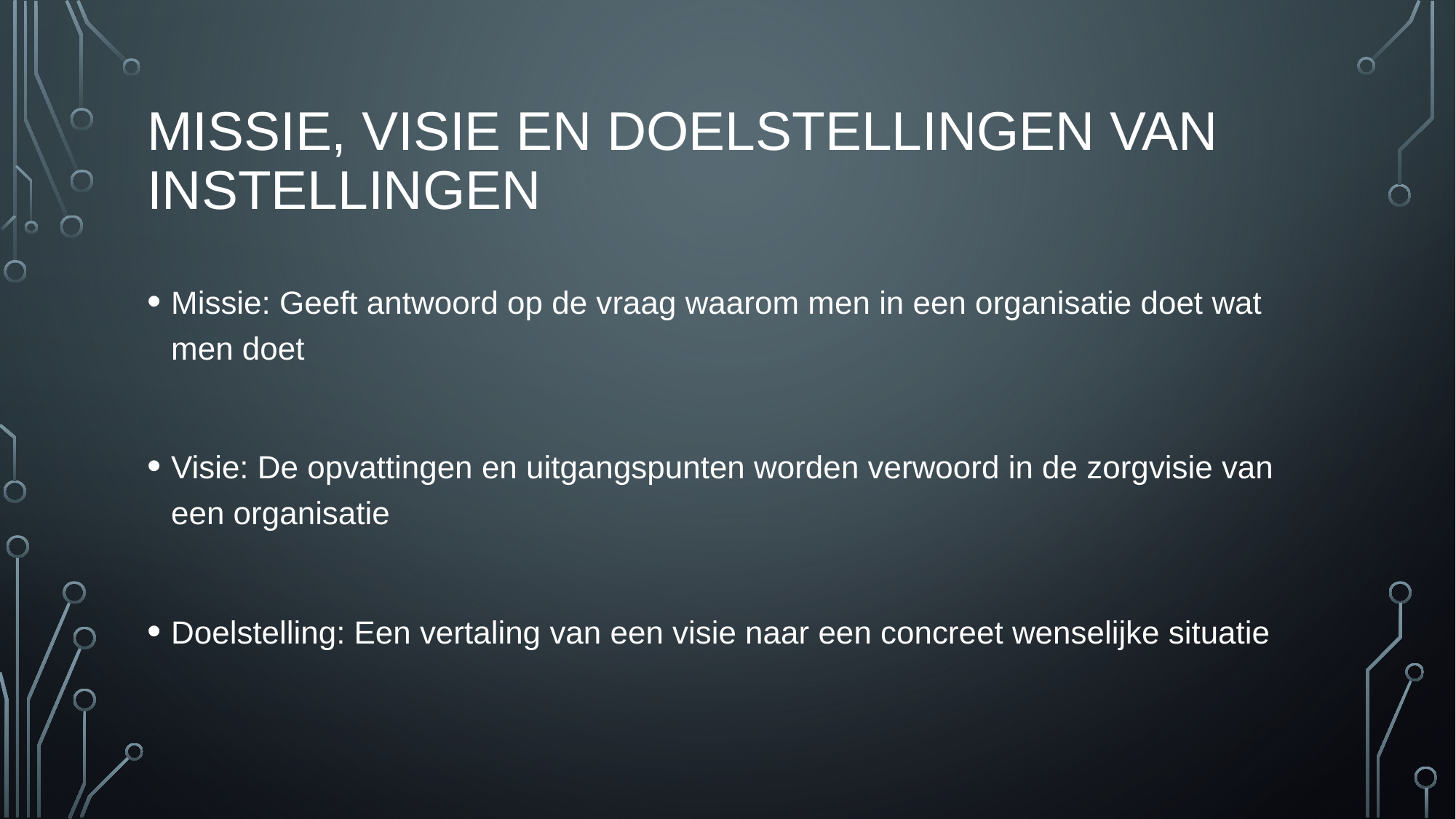

# Missie, visie en doelstellingen van instellingen
Missie: Geeft antwoord op de vraag waarom men in een organisatie doet wat men doet

Visie: De opvattingen en uitgangspunten worden verwoord in de zorgvisie van een organisatie

Doelstelling: Een vertaling van een visie naar een concreet wenselijke situatie